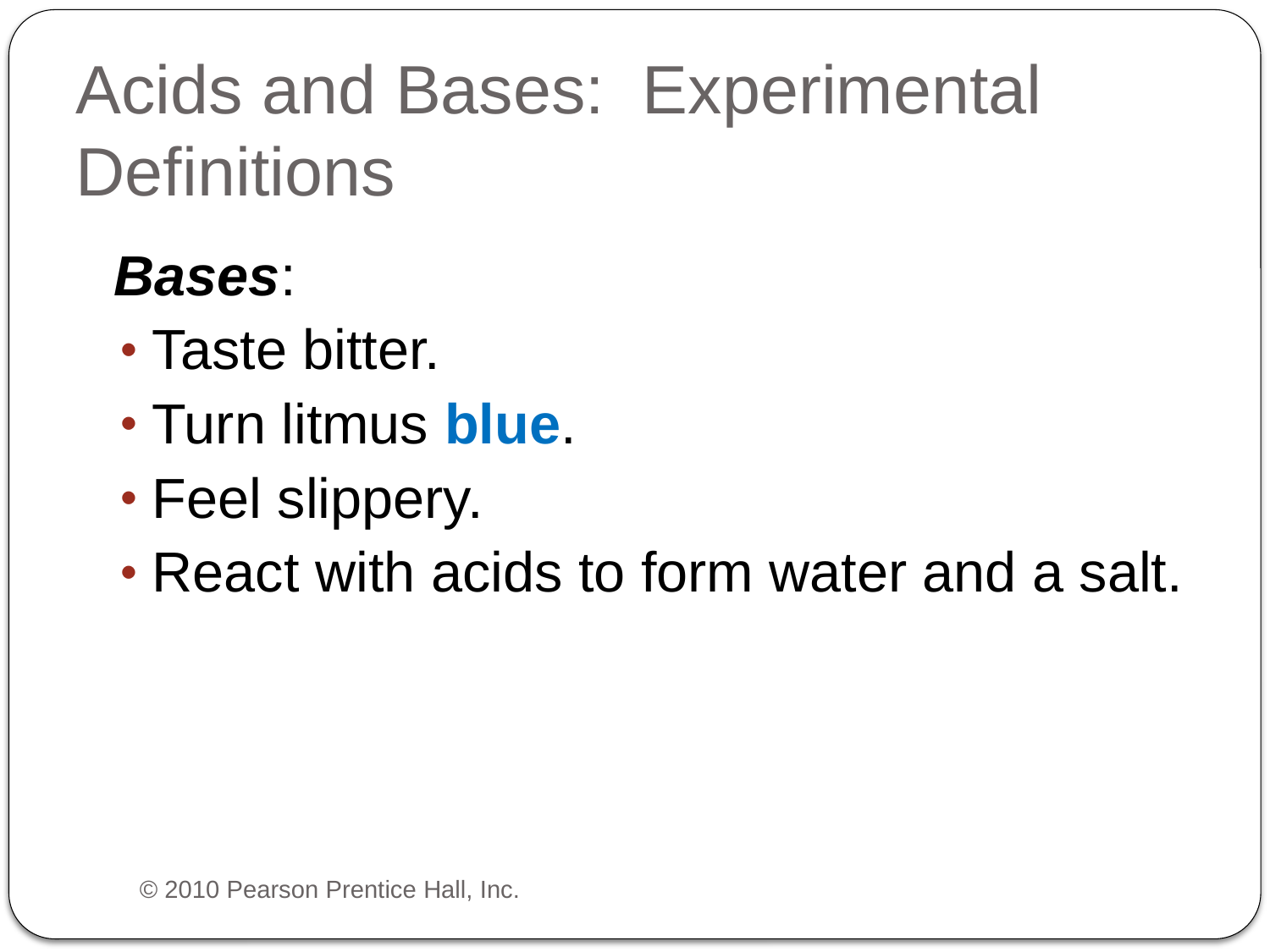

# Acids and Bases:  Experimental Definitions
	Bases:
Taste bitter.
Turn litmus blue.
Feel slippery.
React with acids to form water and a salt.
© 2010 Pearson Prentice Hall, Inc.